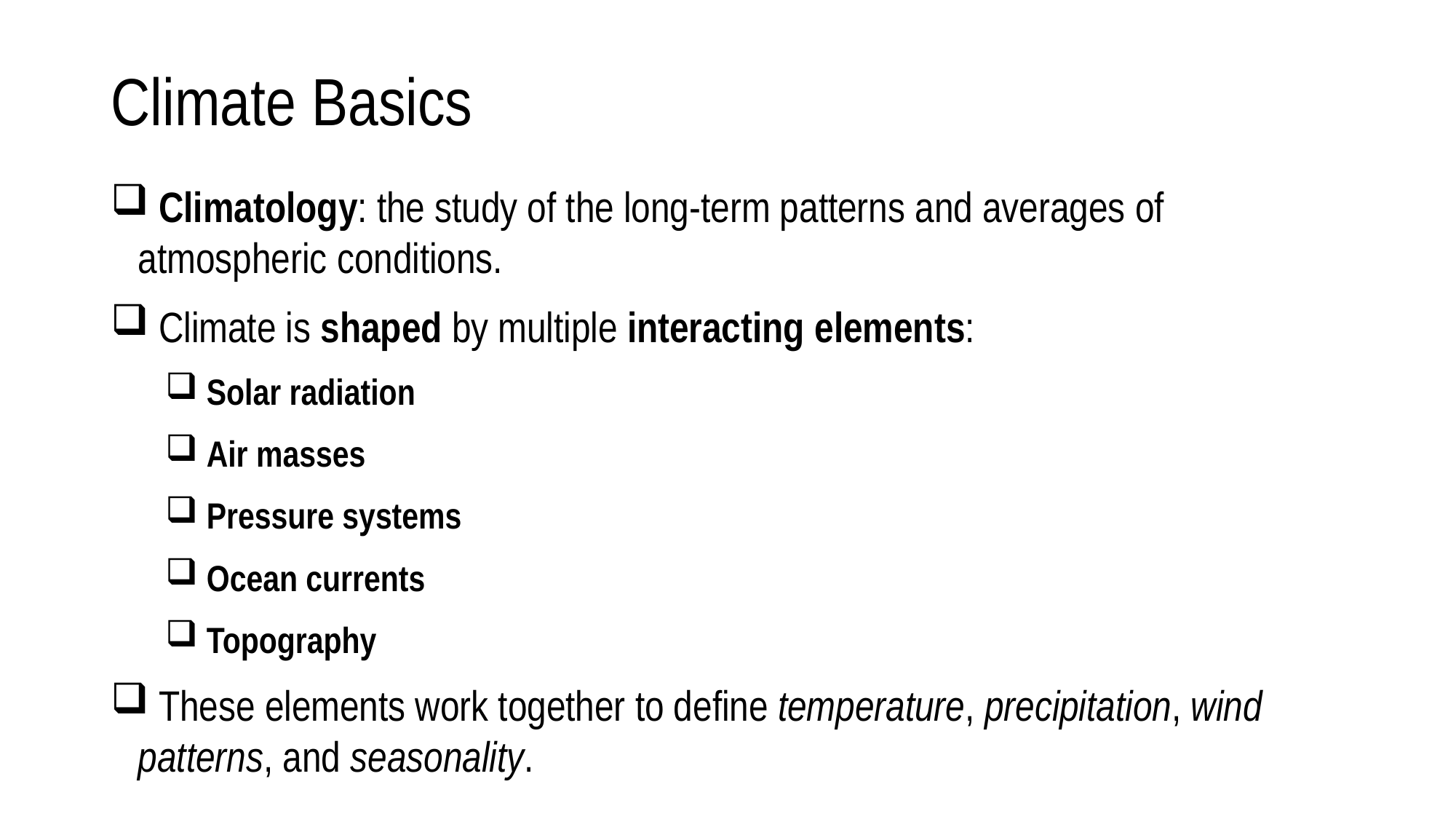

# Climate Basics
 Climatology: the study of the long-term patterns and averages of atmospheric conditions.
 Climate is shaped by multiple interacting elements:
 Solar radiation
 Air masses
 Pressure systems
 Ocean currents
 Topography
 These elements work together to define temperature, precipitation, wind patterns, and seasonality.